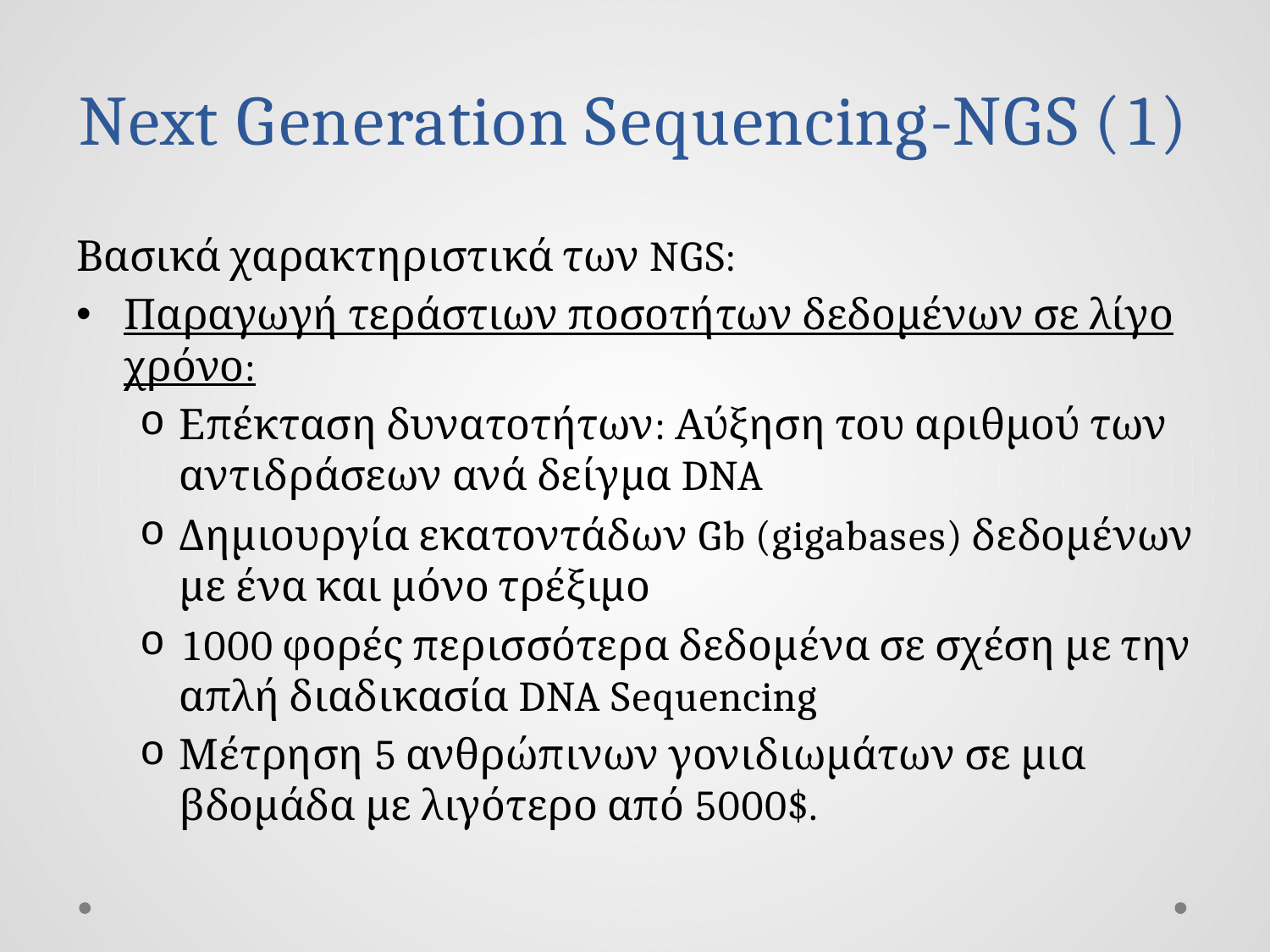

# Next Generation Sequencing-NGS (1)
Βασικά χαρακτηριστικά των NGS:
Παραγωγή τεράστιων ποσοτήτων δεδομένων σε λίγο χρόνο:
Επέκταση δυνατοτήτων: Αύξηση του αριθμού των αντιδράσεων ανά δείγμα DNA
Δημιουργία εκατοντάδων Gb (gigabases) δεδομένων με ένα και μόνο τρέξιμο
1000 φορές περισσότερα δεδομένα σε σχέση με την απλή διαδικασία DNA Sequencing
Μέτρηση 5 ανθρώπινων γονιδιωμάτων σε μια βδομάδα με λιγότερο από 5000$.